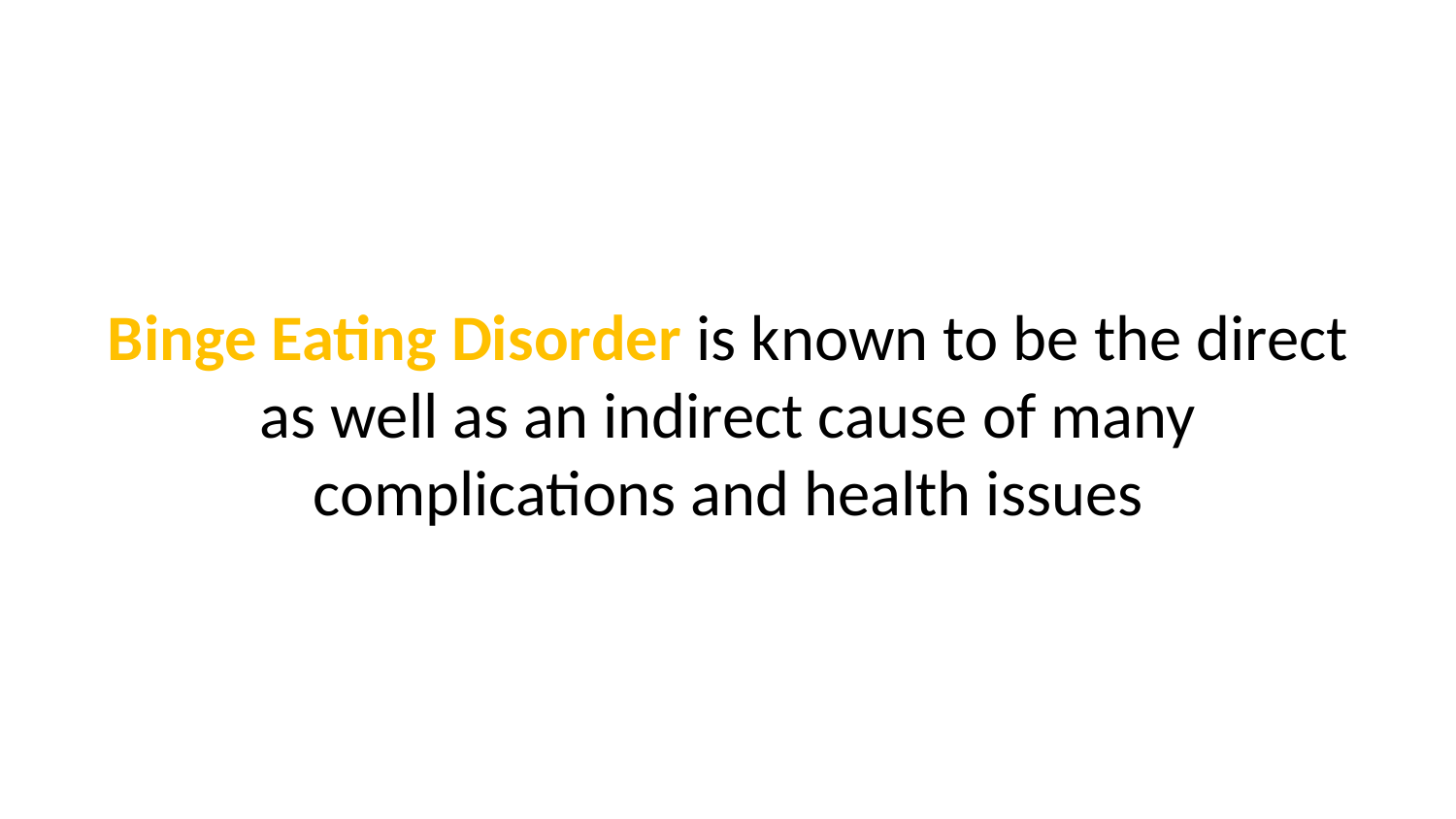

Binge Eating Disorder is known to be the direct as well as an indirect cause of many complications and health issues